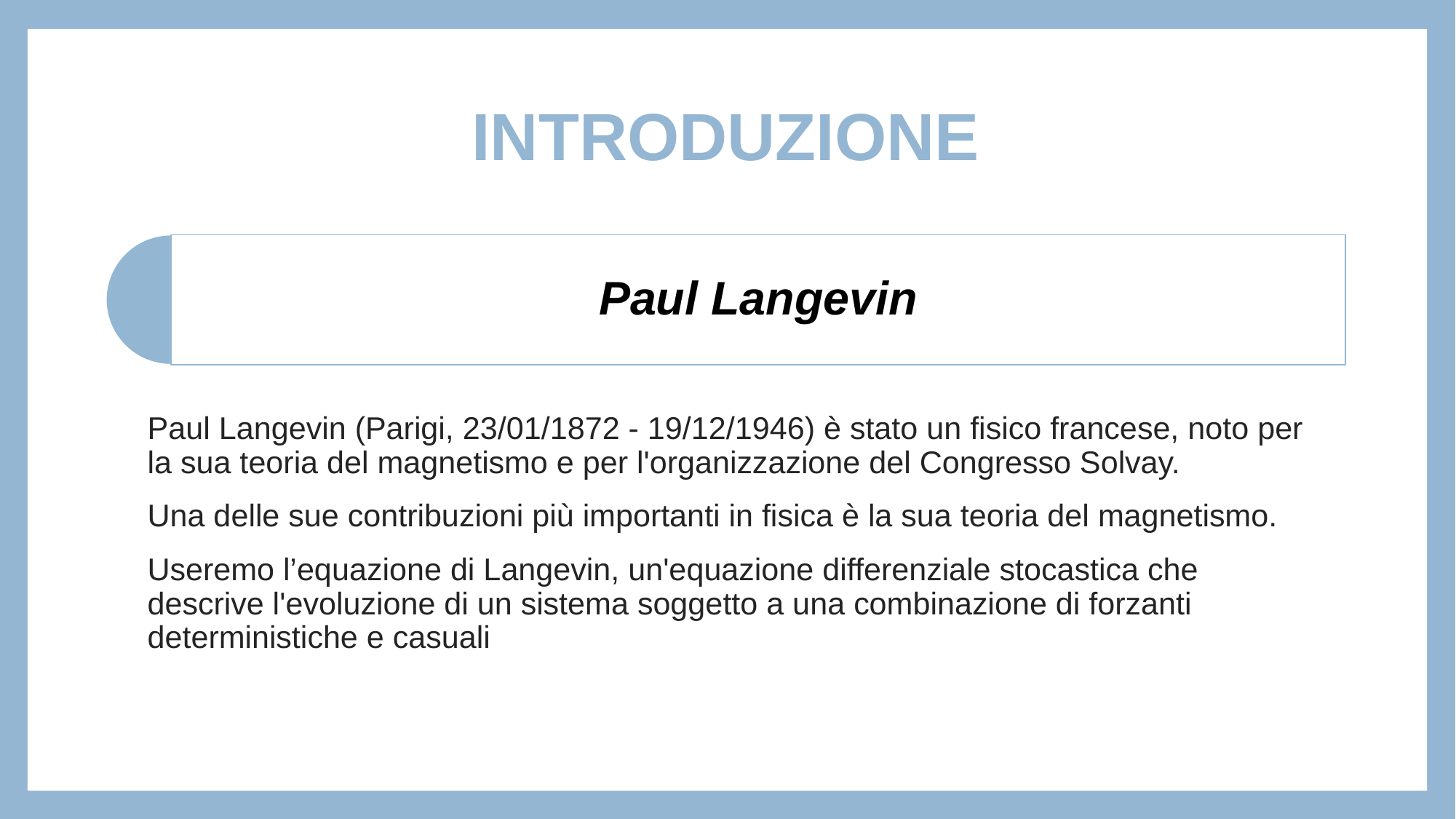

# INTRODUZIONE

Paul Langevin
Paul Langevin (Parigi, 23/01/1872 - 19/12/1946) è stato un fisico francese, noto per la sua teoria del magnetismo e per l'organizzazione del Congresso Solvay.
Una delle sue contribuzioni più importanti in fisica è la sua teoria del magnetismo.
Useremo l’equazione di Langevin, un'equazione differenziale stocastica che descrive l'evoluzione di un sistema soggetto a una combinazione di forzanti deterministiche e casuali